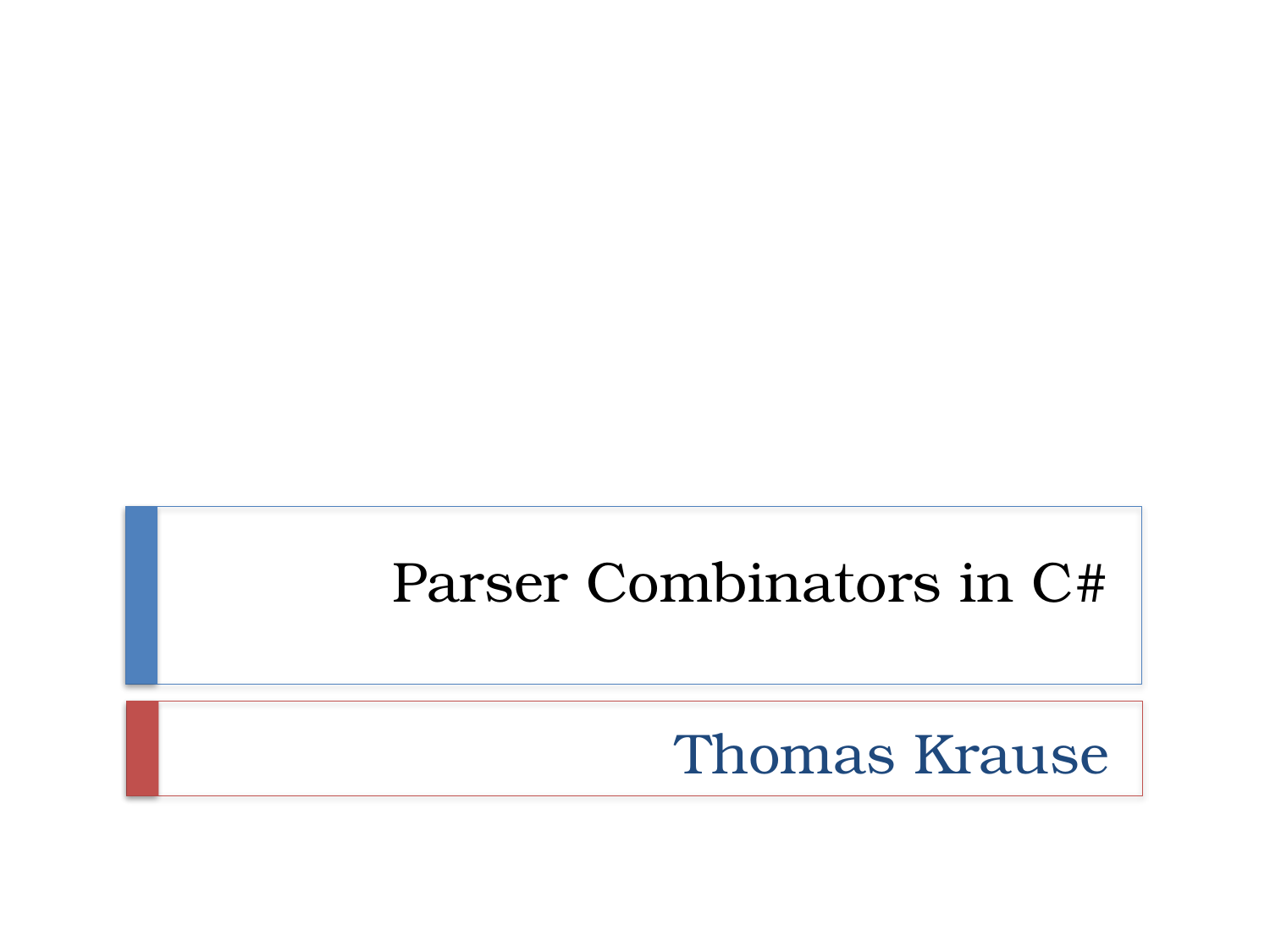

# Parser Combinators in C#
Thomas Krause